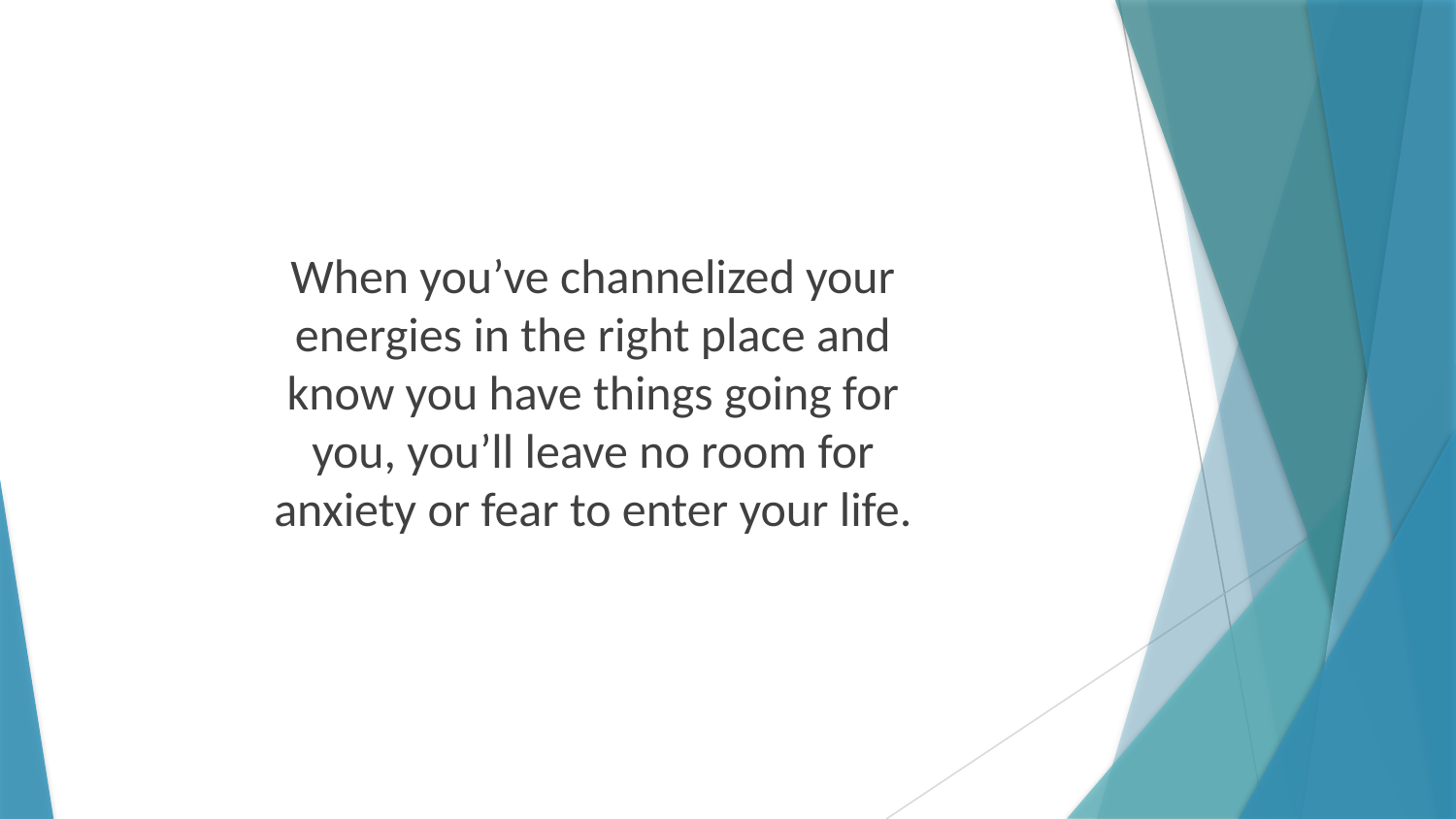

When you’ve channelized your energies in the right place and know you have things going for you, you’ll leave no room for anxiety or fear to enter your life.